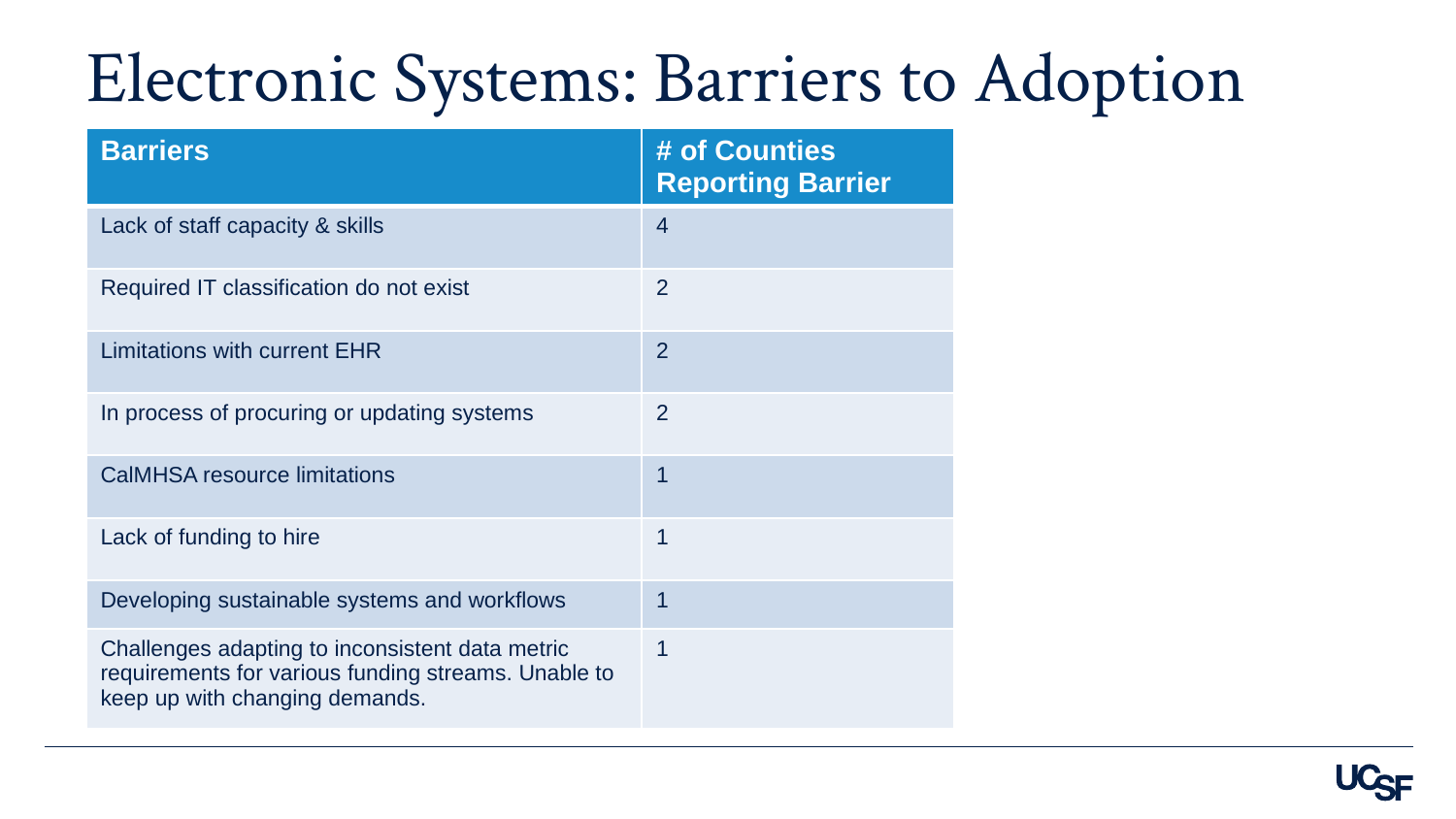

# Electronic Systems: Barriers to Adoption
| Barriers | # of Counties Reporting Barrier |
| --- | --- |
| Lack of staff capacity & skills | 4 |
| Required IT classification do not exist | 2 |
| Limitations with current EHR | 2 |
| In process of procuring or updating systems | 2 |
| CalMHSA resource limitations | 1 |
| Lack of funding to hire | 1 |
| Developing sustainable systems and workflows | 1 |
| Challenges adapting to inconsistent data metric requirements for various funding streams. Unable to keep up with changing demands. | 1 |